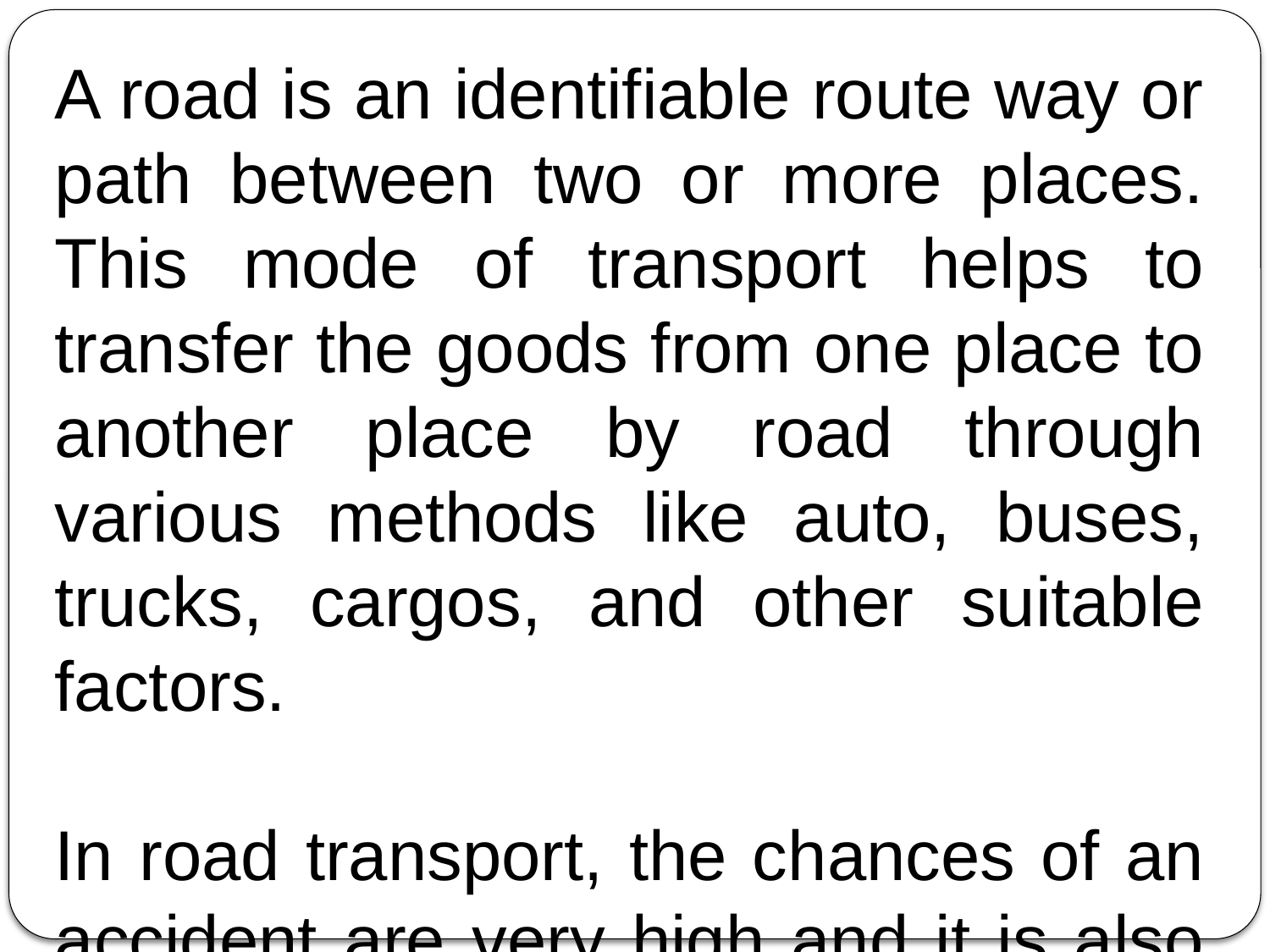

A road is an identifiable route way or path between two or more places. This mode of transport helps to transfer the goods from one place to another place by road through various methods like auto, buses, trucks, cargos, and other suitable factors.

In road transport, the chances of an accident are very high and it is also very risky.